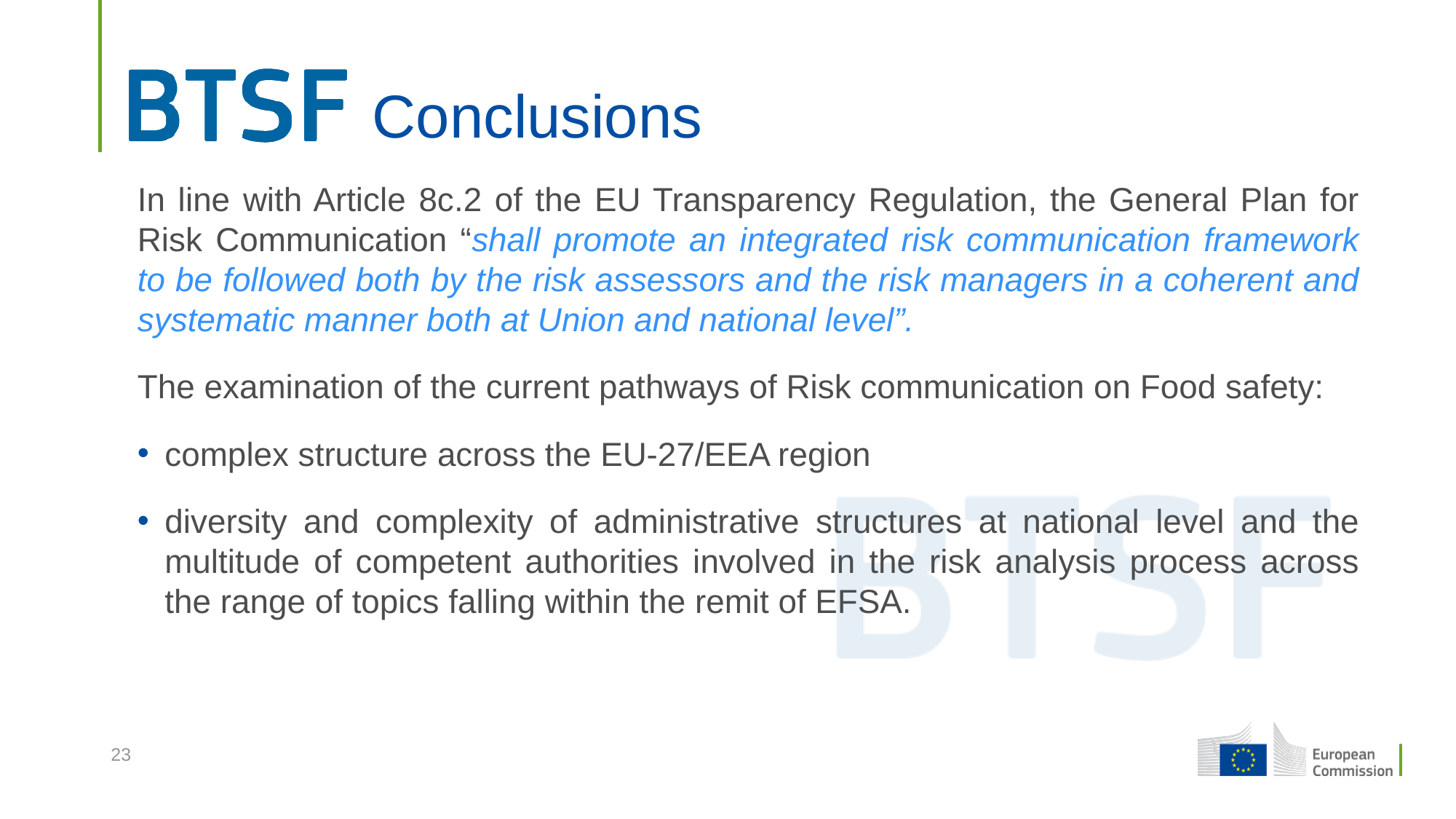

# Conclusions
In line with Article 8c.2 of the EU Transparency Regulation, the General Plan for Risk Communication “shall promote an integrated risk communication framework to be followed both by the risk assessors and the risk managers in a coherent and systematic manner both at Union and national level”.
The examination of the current pathways of Risk communication on Food safety:
complex structure across the EU-27/EEA region
diversity and complexity of administrative structures at national level and the multitude of competent authorities involved in the risk analysis process across the range of topics falling within the remit of EFSA.

23